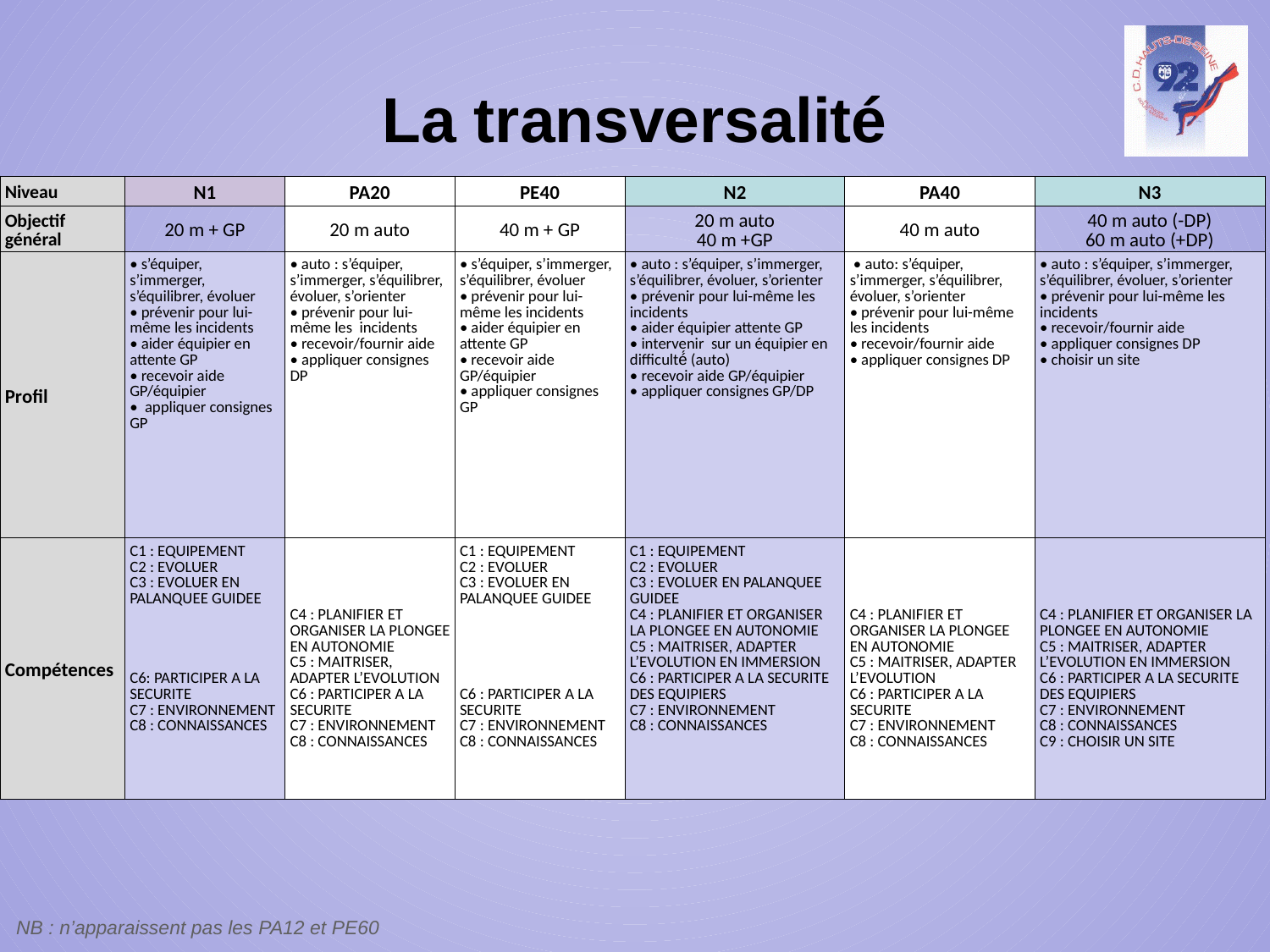

# La transversalité
| Niveau | N1 | PA20 | PE40 | N2 | PA40 | N3 |
| --- | --- | --- | --- | --- | --- | --- |
| Objectif général | 20 m + GP | 20 m auto | 40 m + GP | 20 m auto 40 m +GP | 40 m auto | 40 m auto (-DP) 60 m auto (+DP) |
| Profil | • s’équiper, s’immerger, s’équilibrer, évoluer • prévenir pour lui-même les incidents • aider équipier en attente GP • recevoir aide GP/équipier • appliquer consignes GP | • auto : s’équiper, s’immerger, s’équilibrer, évoluer, s’orienter • prévenir pour lui-même les incidents • recevoir/fournir aide • appliquer consignes DP | • s’équiper, s’immerger, s’équilibrer, évoluer • prévenir pour lui-même les incidents • aider équipier en attente GP • recevoir aide GP/équipier • appliquer consignes GP | • auto : s’équiper, s’immerger, s’équilibrer, évoluer, s’orienter • prévenir pour lui-même les incidents • aider équipier attente GP • intervenir sur un équipier en difficulté́ (auto) • recevoir aide GP/équipier • appliquer consignes GP/DP | • auto: s’équiper, s’immerger, s’équilibrer, évoluer, s’orienter • prévenir pour lui-même les incidents • recevoir/fournir aide • appliquer consignes DP | • auto : s’équiper, s’immerger, s’équilibrer, évoluer, s’orienter • prévenir pour lui-même les incidents • recevoir/fournir aide • appliquer consignes DP • choisir un site |
| Compétences | C1 : EQUIPEMENT C2 : EVOLUER C3 : EVOLUER EN PALANQUEE GUIDEE C6: PARTICIPER A LA SECURITE C7 : ENVIRONNEMENT C8 : CONNAISSANCES | C4 : PLANIFIER ET ORGANISER LA PLONGEE EN AUTONOMIE C5 : MAITRISER, ADAPTER L’EVOLUTION C6 : PARTICIPER A LA SECURITE C7 : ENVIRONNEMENT C8 : CONNAISSANCES | C1 : EQUIPEMENT C2 : EVOLUER C3 : EVOLUER EN PALANQUEE GUIDEE C6 : PARTICIPER A LA SECURITE C7 : ENVIRONNEMENT C8 : CONNAISSANCES | C1 : EQUIPEMENT C2 : EVOLUER C3 : EVOLUER EN PALANQUEE GUIDEE C4 : PLANIFIER ET ORGANISER LA PLONGEE EN AUTONOMIE C5 : MAITRISER, ADAPTER L’EVOLUTION EN IMMERSION C6 : PARTICIPER A LA SECURITE DES EQUIPIERS C7 : ENVIRONNEMENT C8 : CONNAISSANCES | C4 : PLANIFIER ET ORGANISER LA PLONGEE EN AUTONOMIE C5 : MAITRISER, ADAPTER L’EVOLUTION C6 : PARTICIPER A LA SECURITE C7 : ENVIRONNEMENT C8 : CONNAISSANCES | C4 : PLANIFIER ET ORGANISER LA PLONGEE EN AUTONOMIE C5 : MAITRISER, ADAPTER L’EVOLUTION EN IMMERSION C6 : PARTICIPER A LA SECURITE DES EQUIPIERS C7 : ENVIRONNEMENT C8 : CONNAISSANCES C9 : CHOISIR UN SITE |
NB : n’apparaissent pas les PA12 et PE60